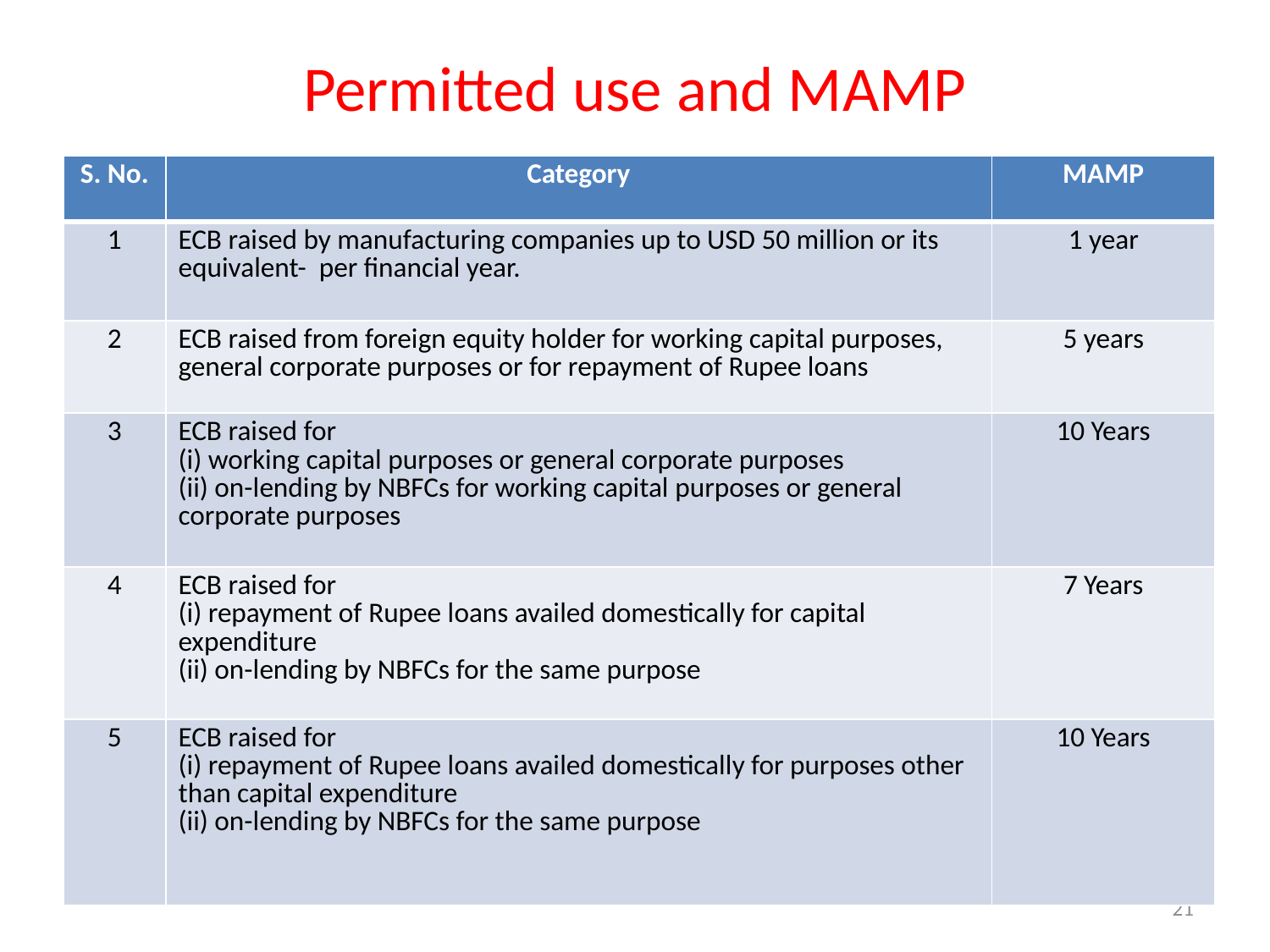

# Permitted use and MAMP
| S. No. | Category | MAMP |
| --- | --- | --- |
| 1 | ECB raised by manufacturing companies up to USD 50 million or its equivalent- per financial year. | 1 year |
| 2 | ECB raised from foreign equity holder for working capital purposes, general corporate purposes or for repayment of Rupee loans | 5 years |
| 3 | ECB raised for (i) working capital purposes or general corporate purposes (ii) on-lending by NBFCs for working capital purposes or general corporate purposes | 10 Years |
| 4 | ECB raised for (i) repayment of Rupee loans availed domestically for capital expenditure (ii) on-lending by NBFCs for the same purpose | 7 Years |
| 5 | ECB raised for (i) repayment of Rupee loans availed domestically for purposes other than capital expenditure (ii) on-lending by NBFCs for the same purpose | 10 Years |
21